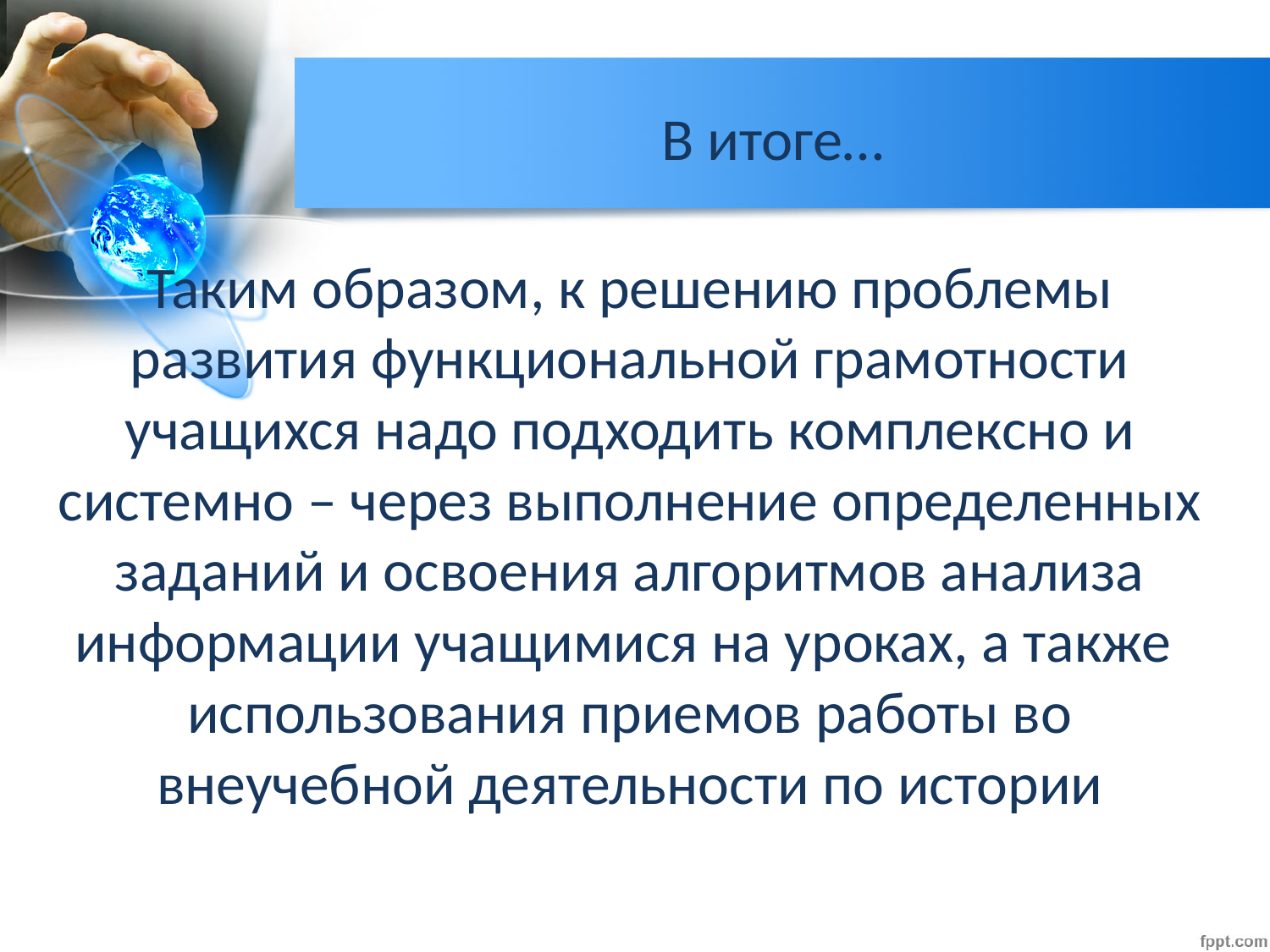

# В итоге…
Таким образом, к решению проблемы развития функциональной грамотности учащихся надо подходить комплексно и системно – через выполнение определенных заданий и освоения алгоритмов анализа информации учащимися на уроках, а также  использования приемов работы во внеучебной деятельности по истории